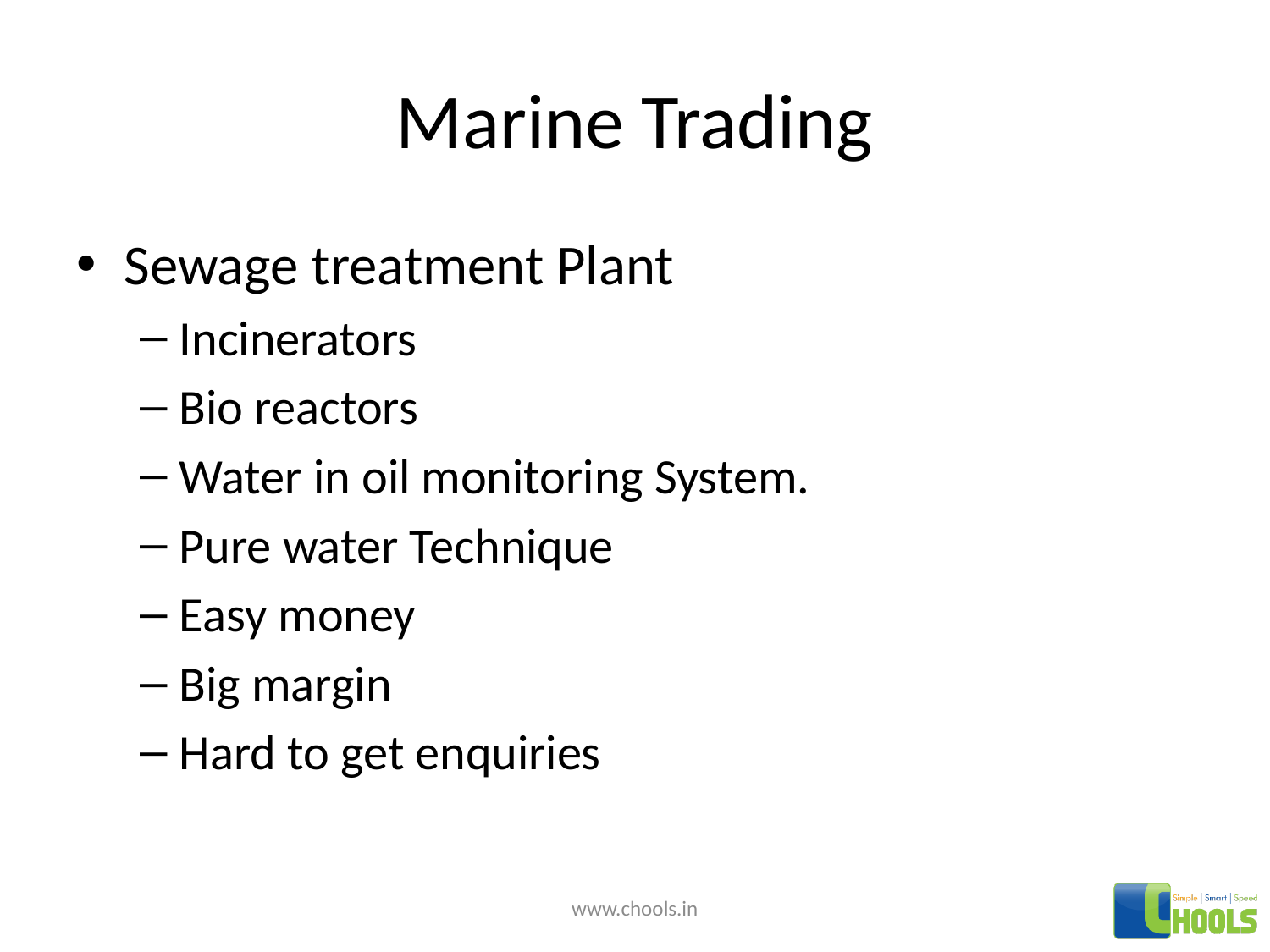

# Marine Trading
Sewage treatment Plant
Incinerators
Bio reactors
Water in oil monitoring System.
Pure water Technique
Easy money
Big margin
Hard to get enquiries

www.chools.in